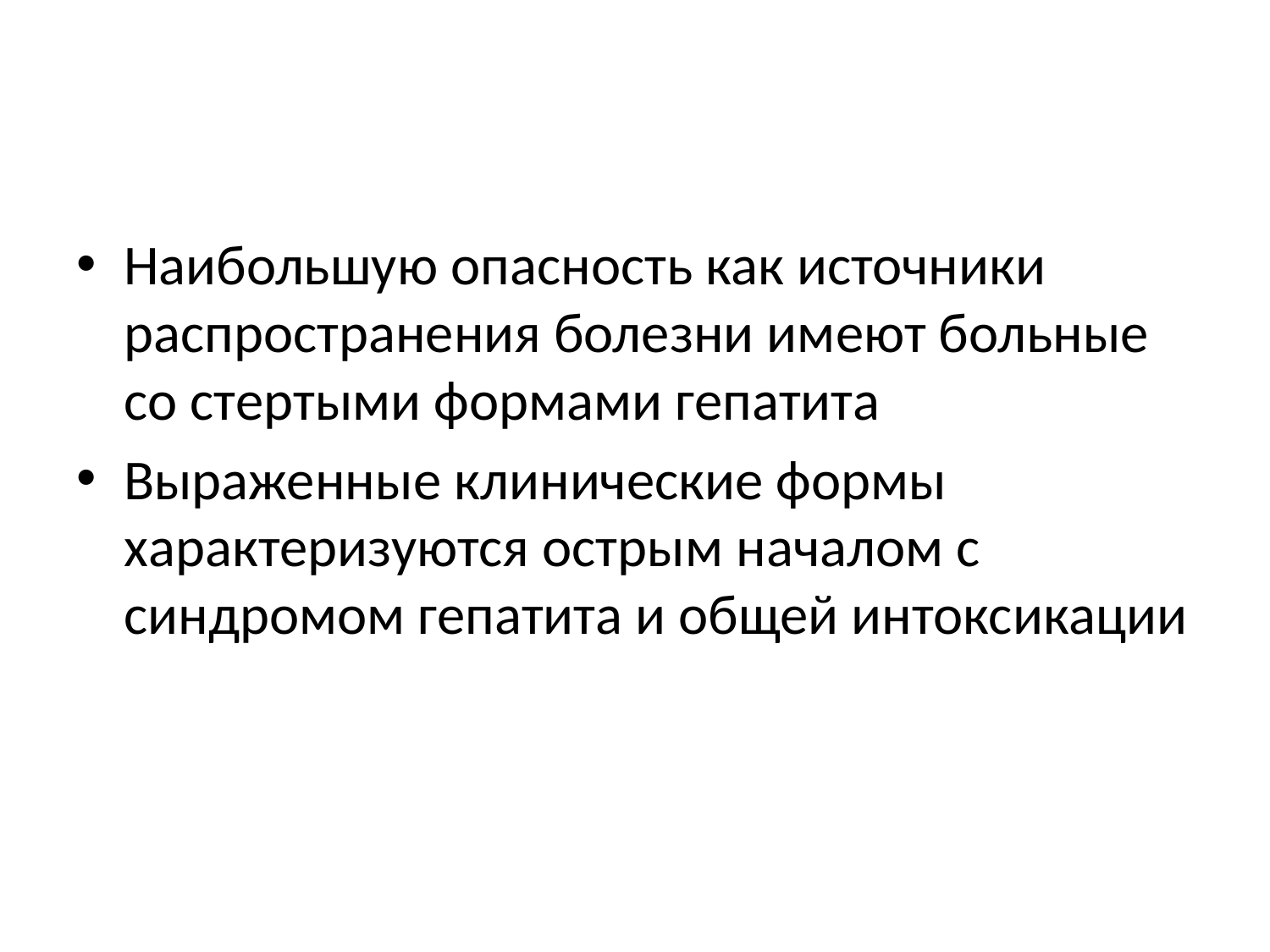

Наибольшую опасность как источники распространения болезни имеют больные со стертыми формами гепатита
Выраженные клинические формы характеризуются острым началом с синдромом гепатита и общей интоксикации